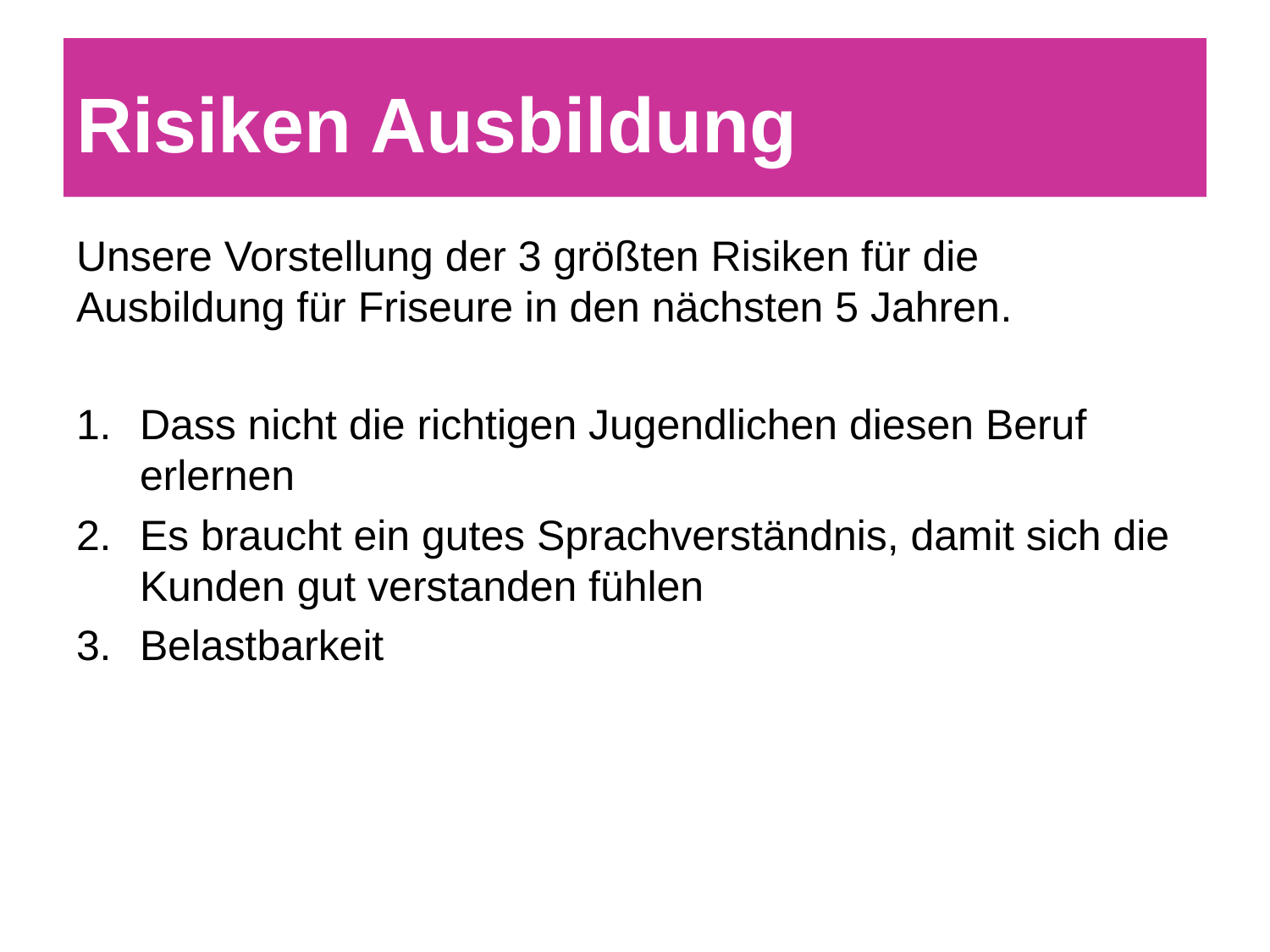

# Risiken Ausbildung
Unsere Vorstellung der 3 größten Risiken für die Ausbildung für Friseure in den nächsten 5 Jahren.

Dass nicht die richtigen Jugendlichen diesen Beruf erlernen
Es braucht ein gutes Sprachverständnis, damit sich die Kunden gut verstanden fühlen
Belastbarkeit